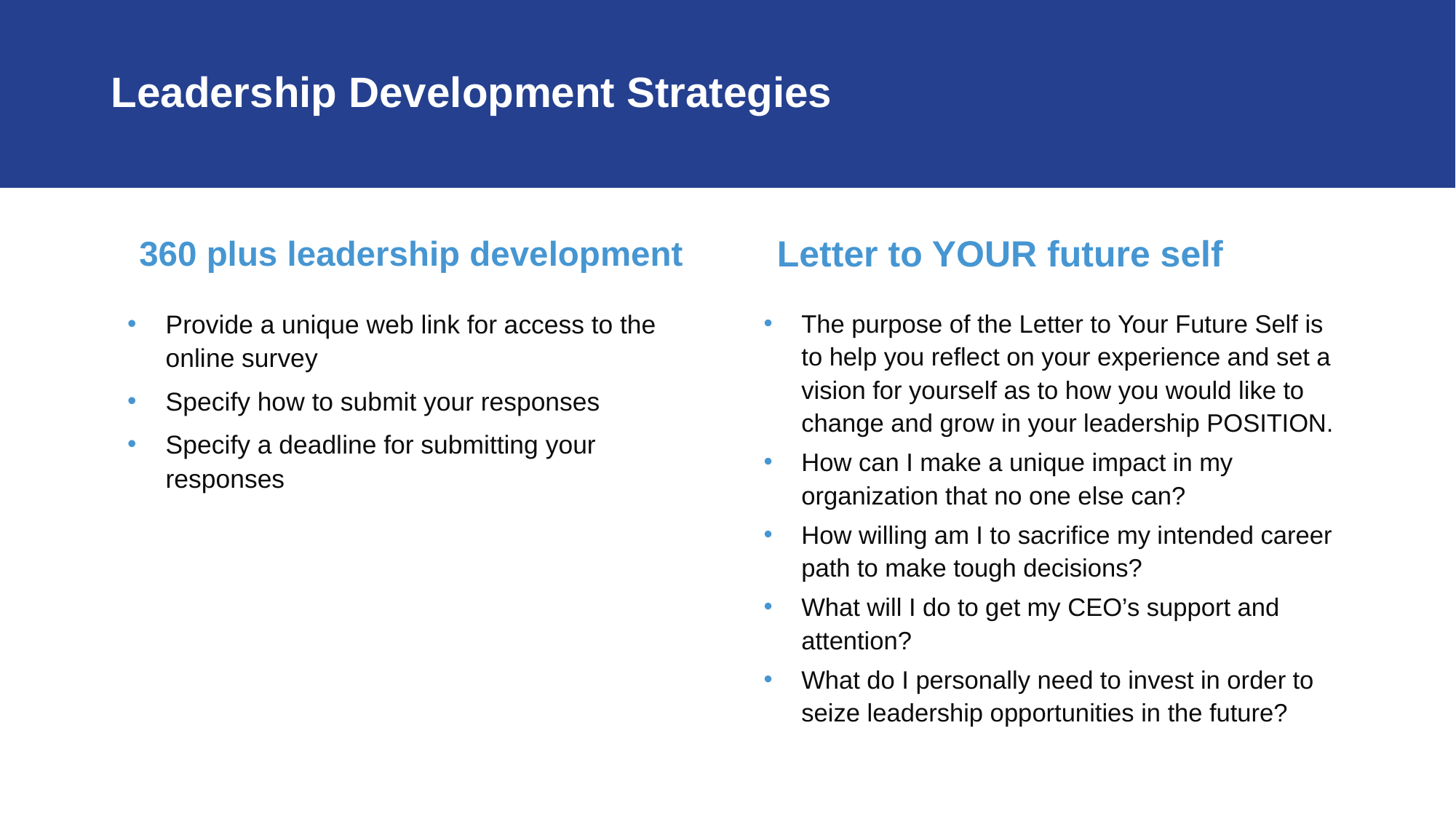

# Leadership Development Strategies
360 plus leadership development
Letter to YOUR future self
Provide a unique web link for access to the online survey
Specify how to submit your responses
Specify a deadline for submitting your responses
The purpose of the Letter to Your Future Self is to help you reflect on your experience and set a vision for yourself as to how you would like to change and grow in your leadership POSITION.
How can I make a unique impact in my organization that no one else can?
How willing am I to sacrifice my intended career path to make tough decisions?
What will I do to get my CEO’s support and attention?
What do I personally need to invest in order to seize leadership opportunities in the future?